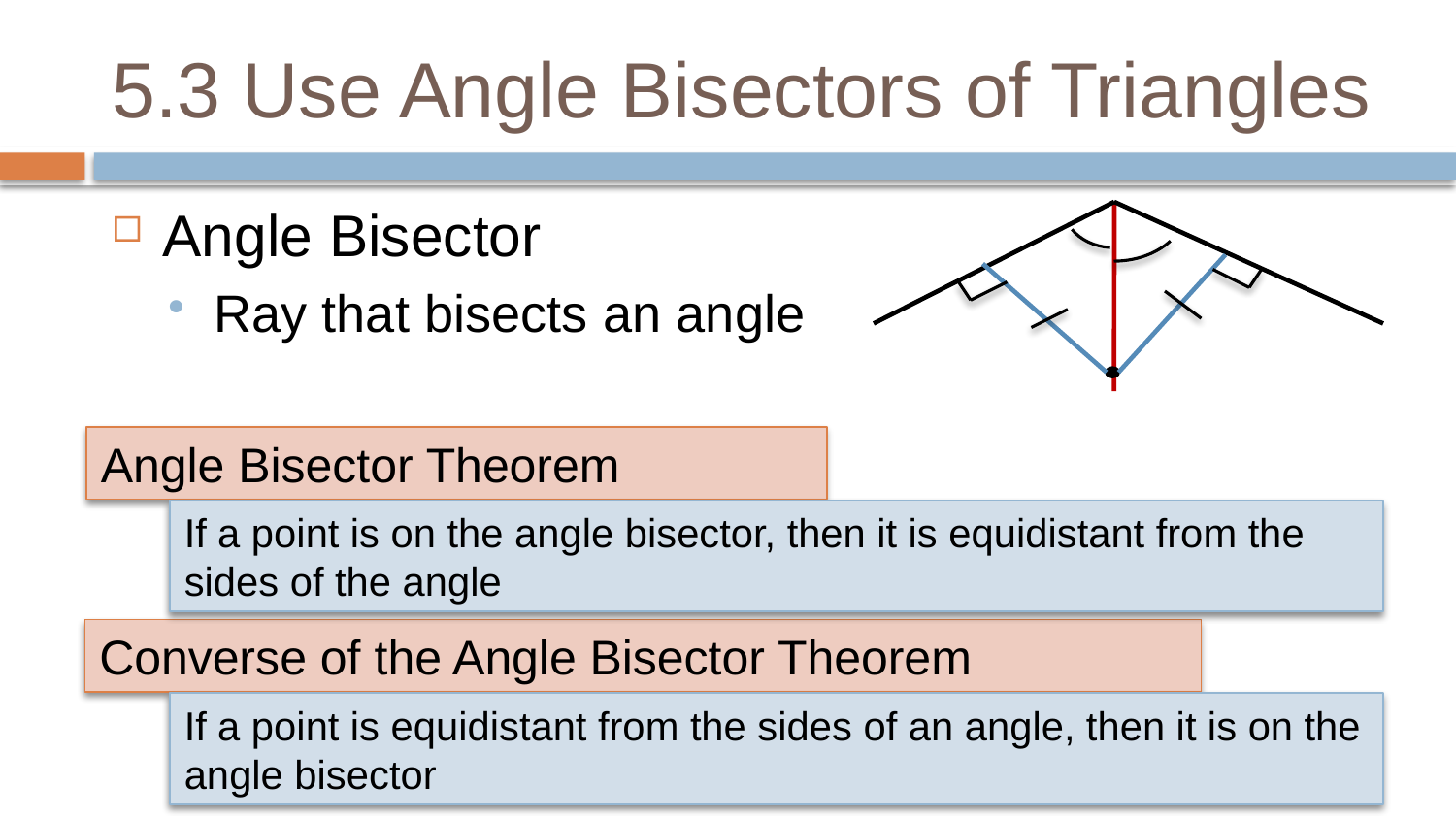

# 5.3 Use Angle Bisectors of Triangles

Angle Bisector
Ray that bisects an angle

Angle Bisector Theorem
If a point is on the angle bisector, then it is equidistant from the sides of the angle
Converse of the Angle Bisector Theorem
If a point is equidistant from the sides of an angle, then it is on the angle bisector